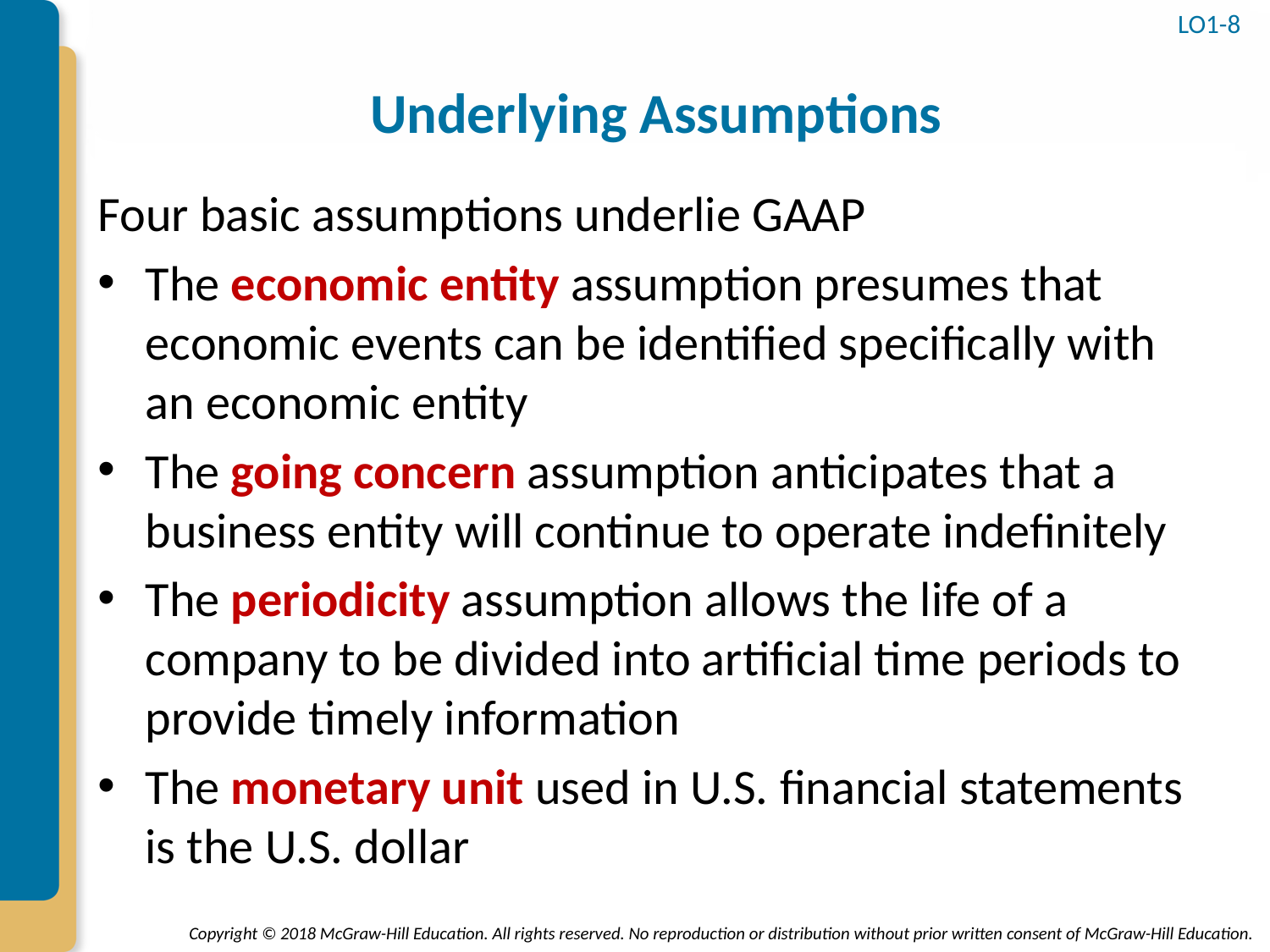

LO1-8
# Underlying Assumptions
Four basic assumptions underlie GAAP
The economic entity assumption presumes that economic events can be identified specifically with an economic entity
The going concern assumption anticipates that a business entity will continue to operate indefinitely
The periodicity assumption allows the life of a company to be divided into artificial time periods to provide timely information
The monetary unit used in U.S. financial statements is the U.S. dollar